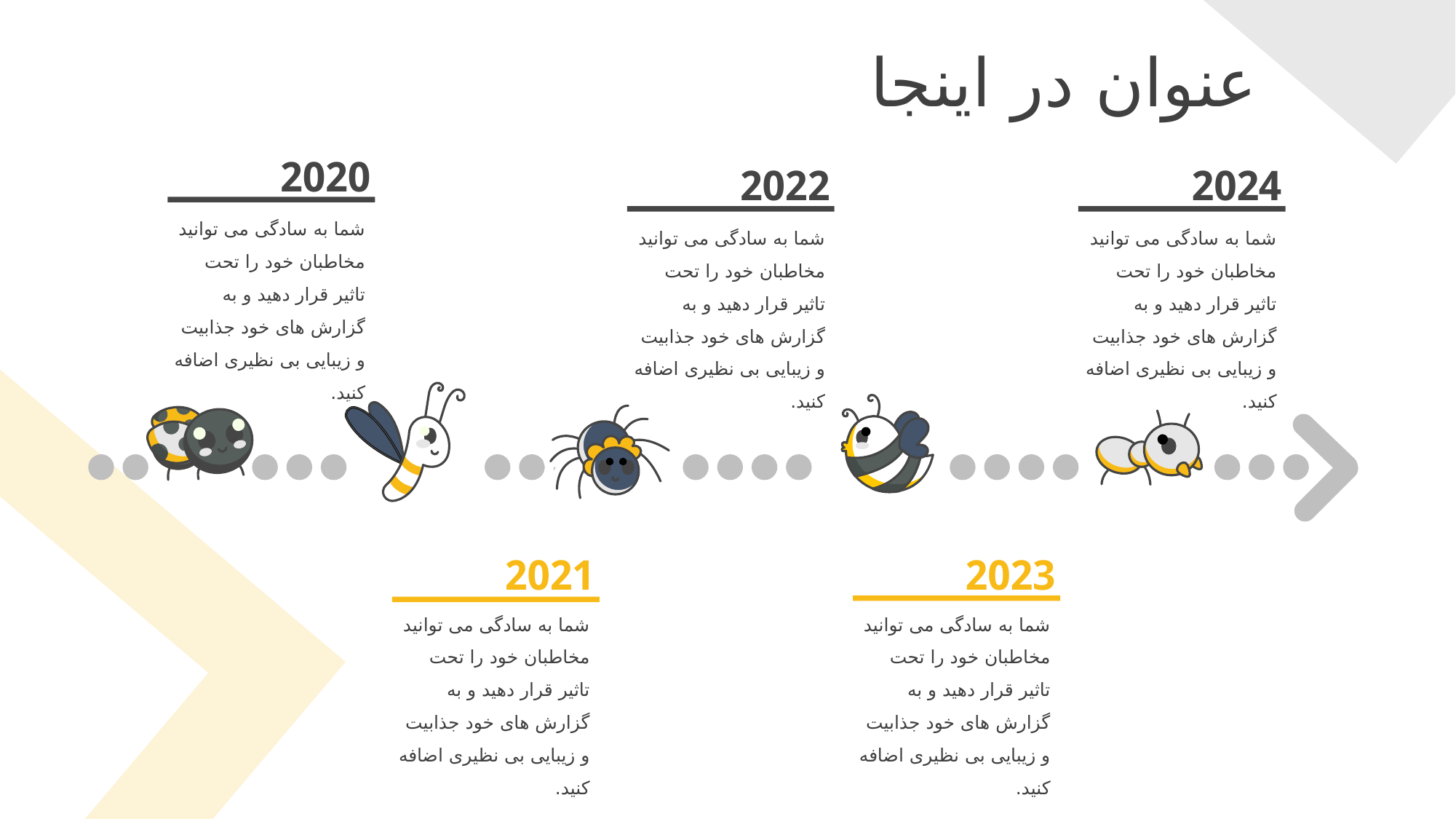

عنوان در اینجا
2020

شما به سادگی می توانید مخاطبان خود را تحت تاثیر قرار دهید و به گزارش های خود جذابیت و زیبایی بی نظیری اضافه کنید.
2022

شما به سادگی می توانید مخاطبان خود را تحت تاثیر قرار دهید و به گزارش های خود جذابیت و زیبایی بی نظیری اضافه کنید.
2024

شما به سادگی می توانید مخاطبان خود را تحت تاثیر قرار دهید و به گزارش های خود جذابیت و زیبایی بی نظیری اضافه کنید.

2021
شما به سادگی می توانید مخاطبان خود را تحت تاثیر قرار دهید و به گزارش های خود جذابیت و زیبایی بی نظیری اضافه کنید.

2023

شما به سادگی می توانید مخاطبان خود را تحت تاثیر قرار دهید و به گزارش های خود جذابیت و زیبایی بی نظیری اضافه کنید.